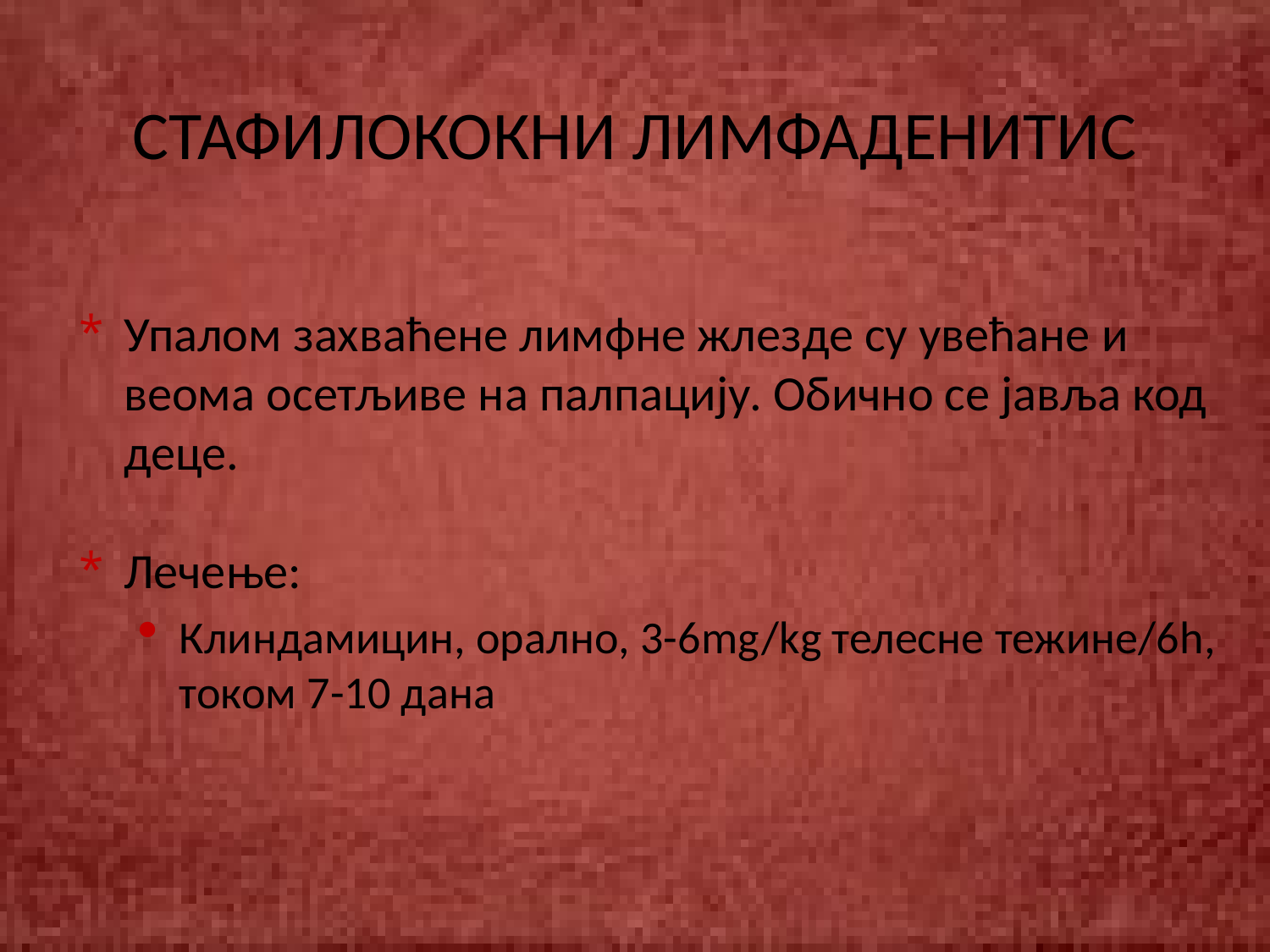

# СТАФИЛОКОКНИ ЛИМФАДЕНИТИС
Упалом захваћене лимфне жлезде су увећане и веома осетљиве на палпацију. Обично се јавља код деце.

Лечење:
Клиндамицин, орално, 3-6mg/kg телесне тежине/6h, током 7-10 дана